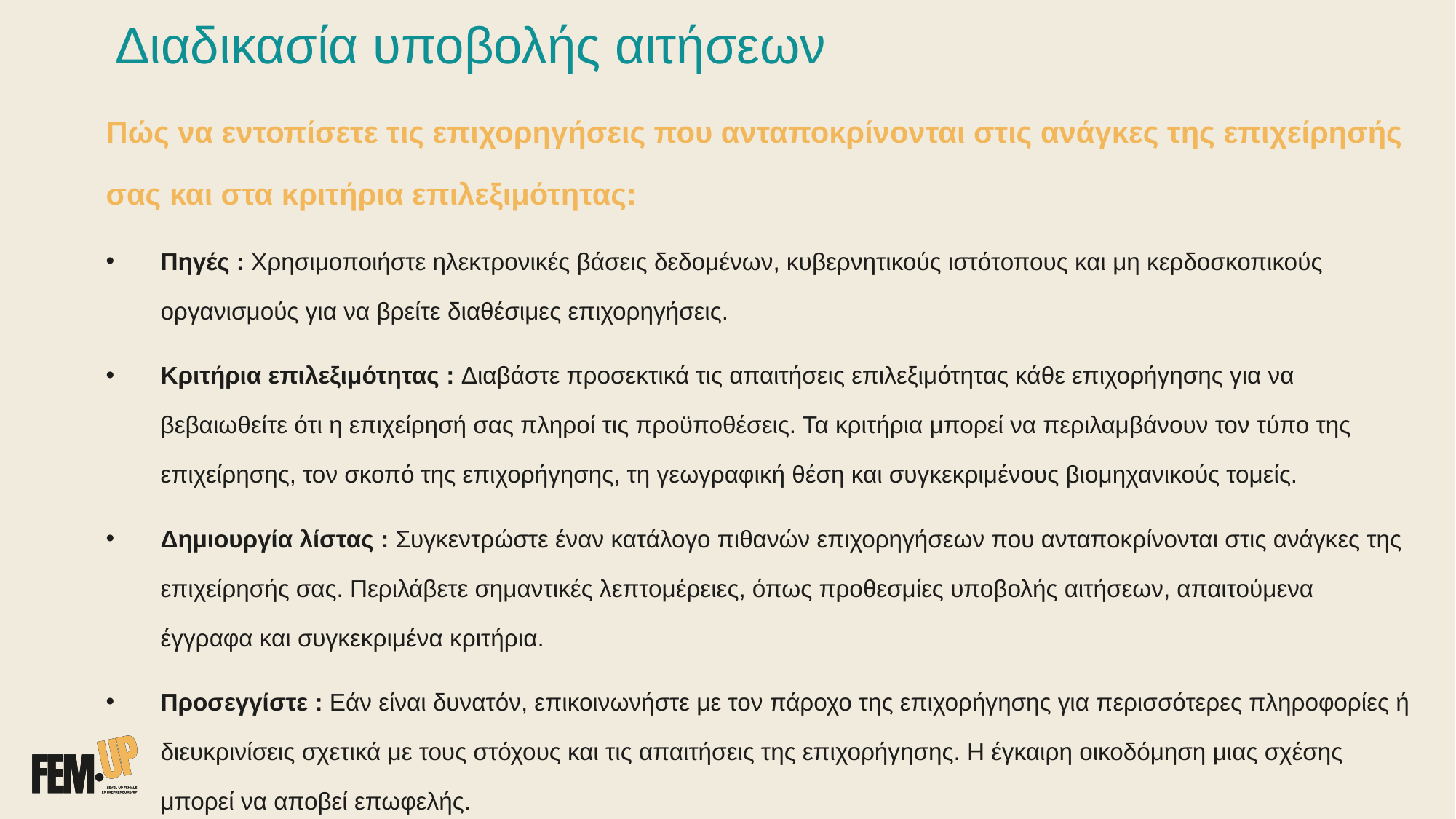

# Διαδικασία υποβολής αιτήσεων
Πώς να εντοπίσετε τις επιχορηγήσεις που ανταποκρίνονται στις ανάγκες της επιχείρησής σας και στα κριτήρια επιλεξιμότητας:
Πηγές : Χρησιμοποιήστε ηλεκτρονικές βάσεις δεδομένων, κυβερνητικούς ιστότοπους και μη κερδοσκοπικούς οργανισμούς για να βρείτε διαθέσιμες επιχορηγήσεις.
Κριτήρια επιλεξιμότητας : Διαβάστε προσεκτικά τις απαιτήσεις επιλεξιμότητας κάθε επιχορήγησης για να βεβαιωθείτε ότι η επιχείρησή σας πληροί τις προϋποθέσεις. Τα κριτήρια μπορεί να περιλαμβάνουν τον τύπο της επιχείρησης, τον σκοπό της επιχορήγησης, τη γεωγραφική θέση και συγκεκριμένους βιομηχανικούς τομείς.
Δημιουργία λίστας : Συγκεντρώστε έναν κατάλογο πιθανών επιχορηγήσεων που ανταποκρίνονται στις ανάγκες της επιχείρησής σας. Περιλάβετε σημαντικές λεπτομέρειες, όπως προθεσμίες υποβολής αιτήσεων, απαιτούμενα έγγραφα και συγκεκριμένα κριτήρια.
Προσεγγίστε : Εάν είναι δυνατόν, επικοινωνήστε με τον πάροχο της επιχορήγησης για περισσότερες πληροφορίες ή διευκρινίσεις σχετικά με τους στόχους και τις απαιτήσεις της επιχορήγησης. Η έγκαιρη οικοδόμηση μιας σχέσης μπορεί να αποβεί επωφελής.